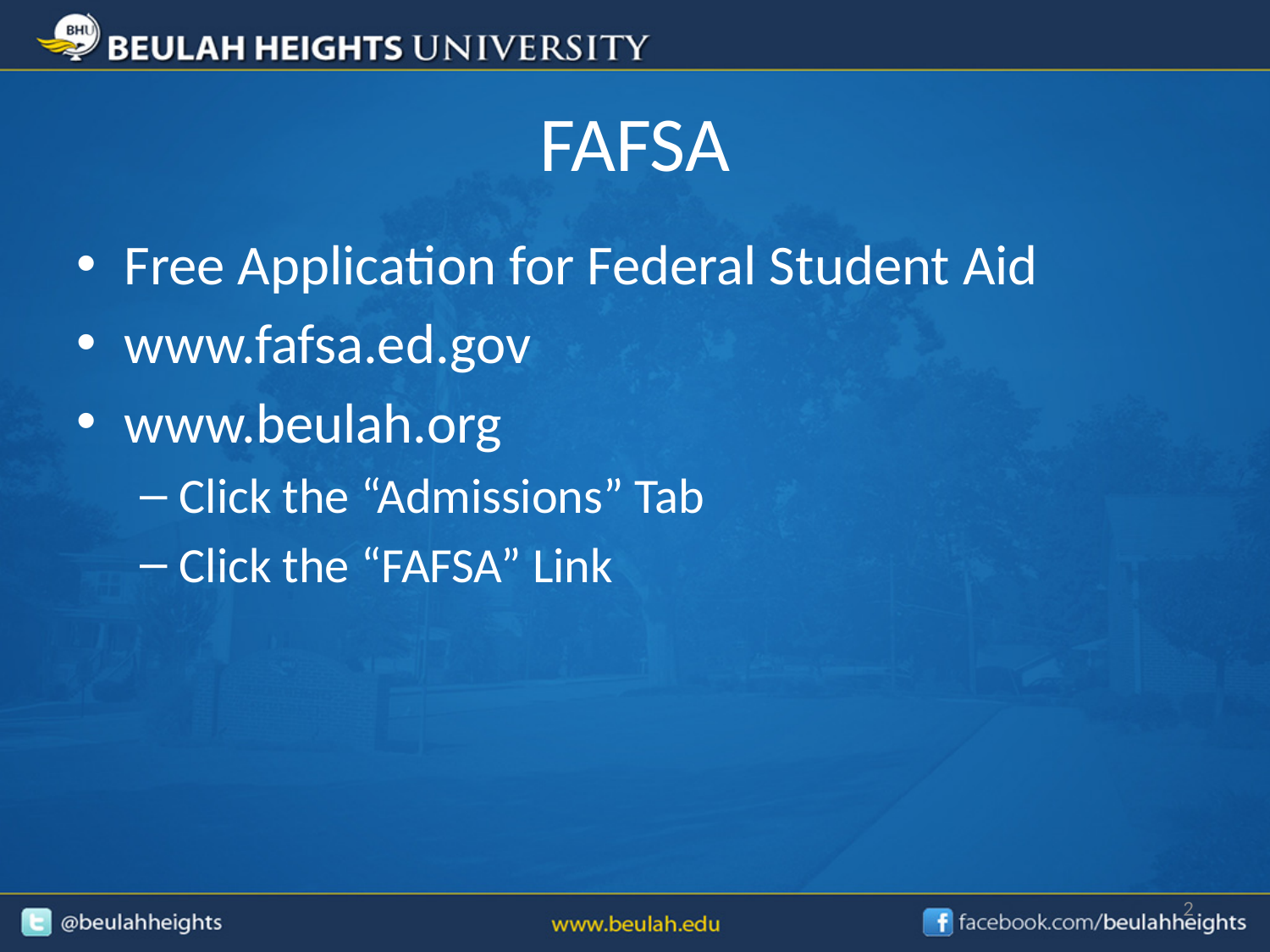

# FAFSA
Free Application for Federal Student Aid
www.fafsa.ed.gov
www.beulah.org
Click the “Admissions” Tab
Click the “FAFSA” Link

2